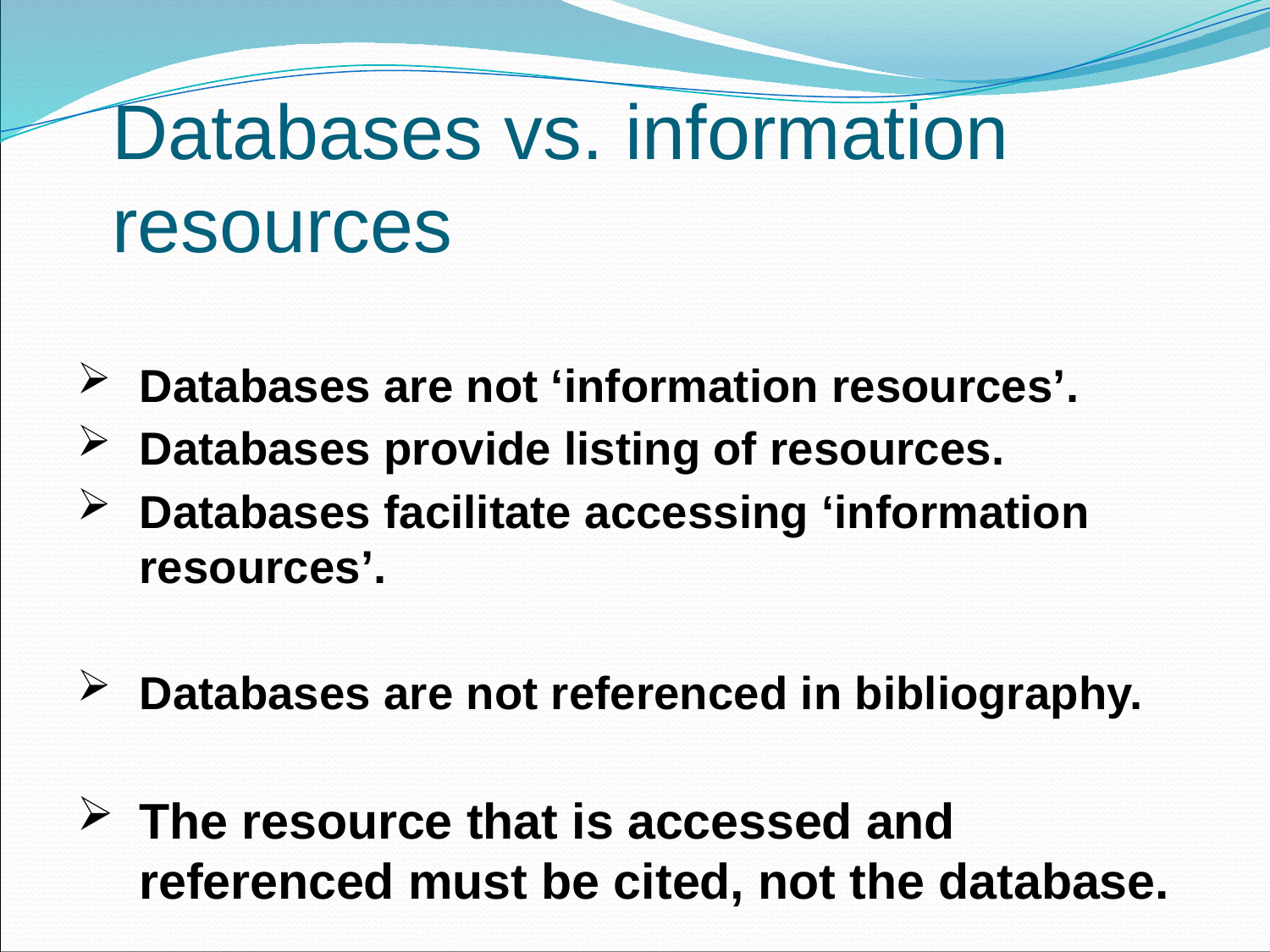

# Databases vs. information resources

Databases are not ‘information resources’.
Databases provide listing of resources.
Databases facilitate accessing ‘information resources’.

Databases are not referenced in bibliography.

The resource that is accessed and referenced must be cited, not the database.